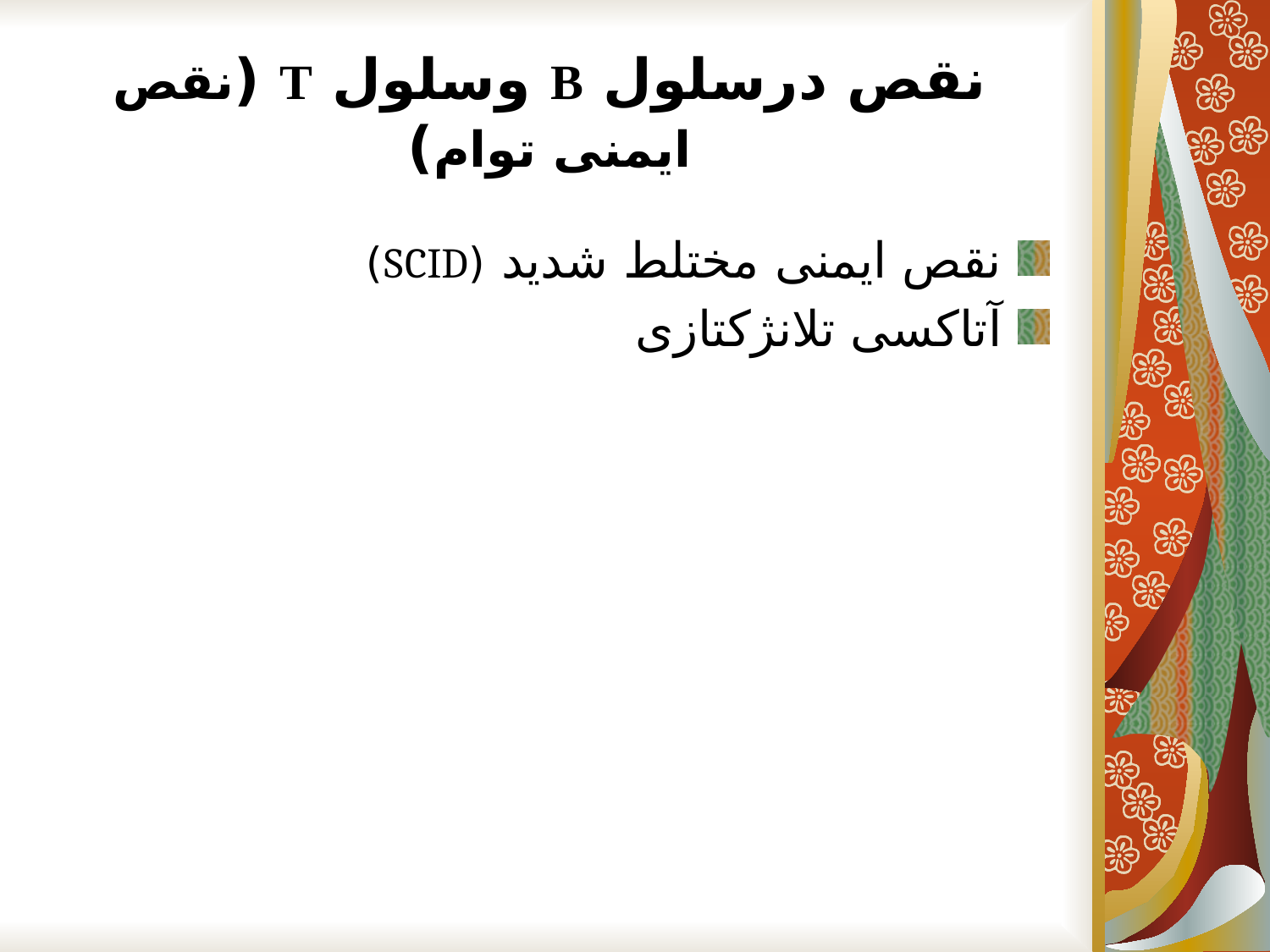

# نقص درسلول B وسلول T (نقص ایمنی توام)
نقص ایمنی مختلط شدید (SCID)
آتاکسی تلانژکتازی